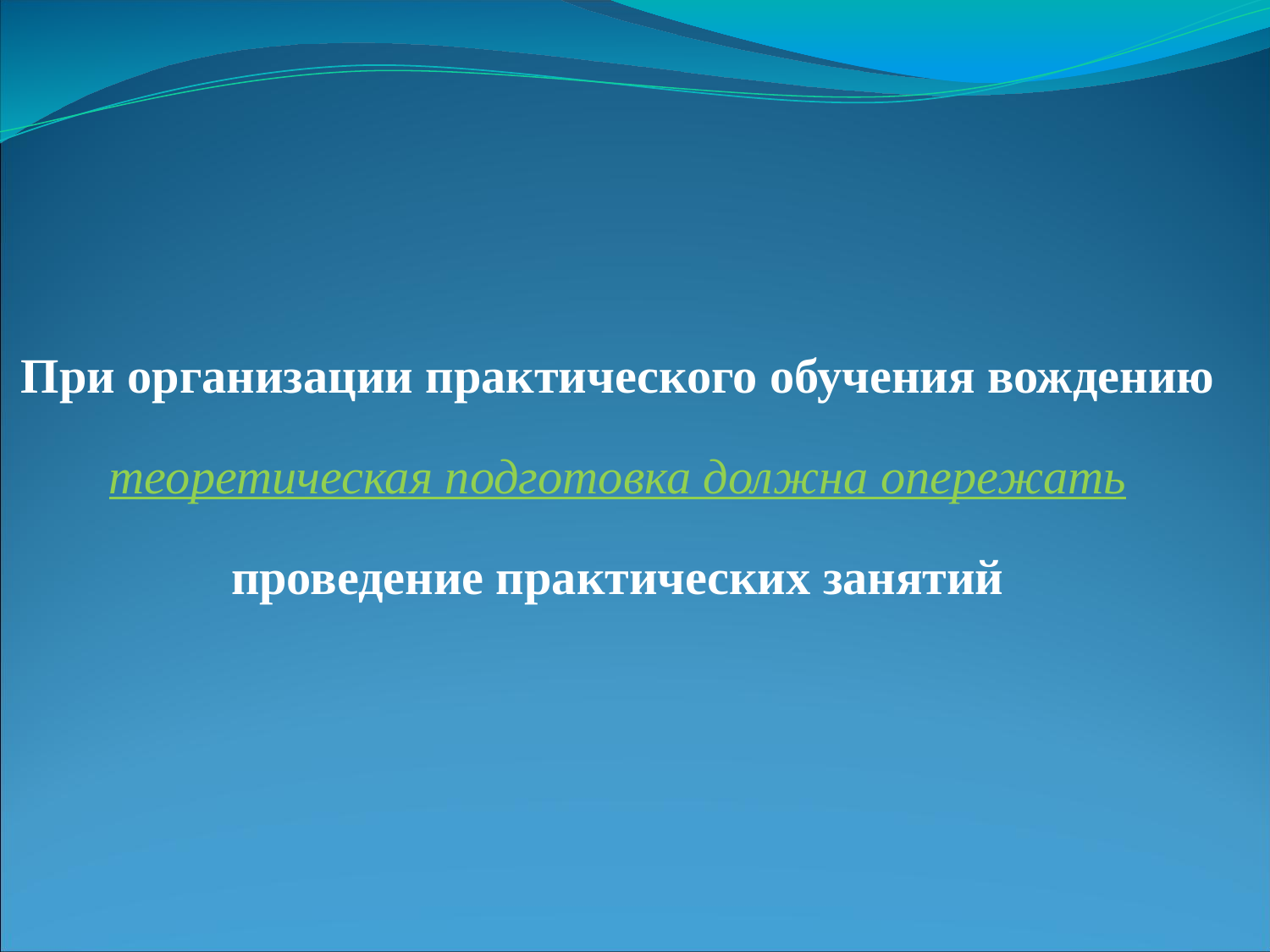

При организации практического обучения вождению теоретическая подготовка должна опережать проведение практических занятий